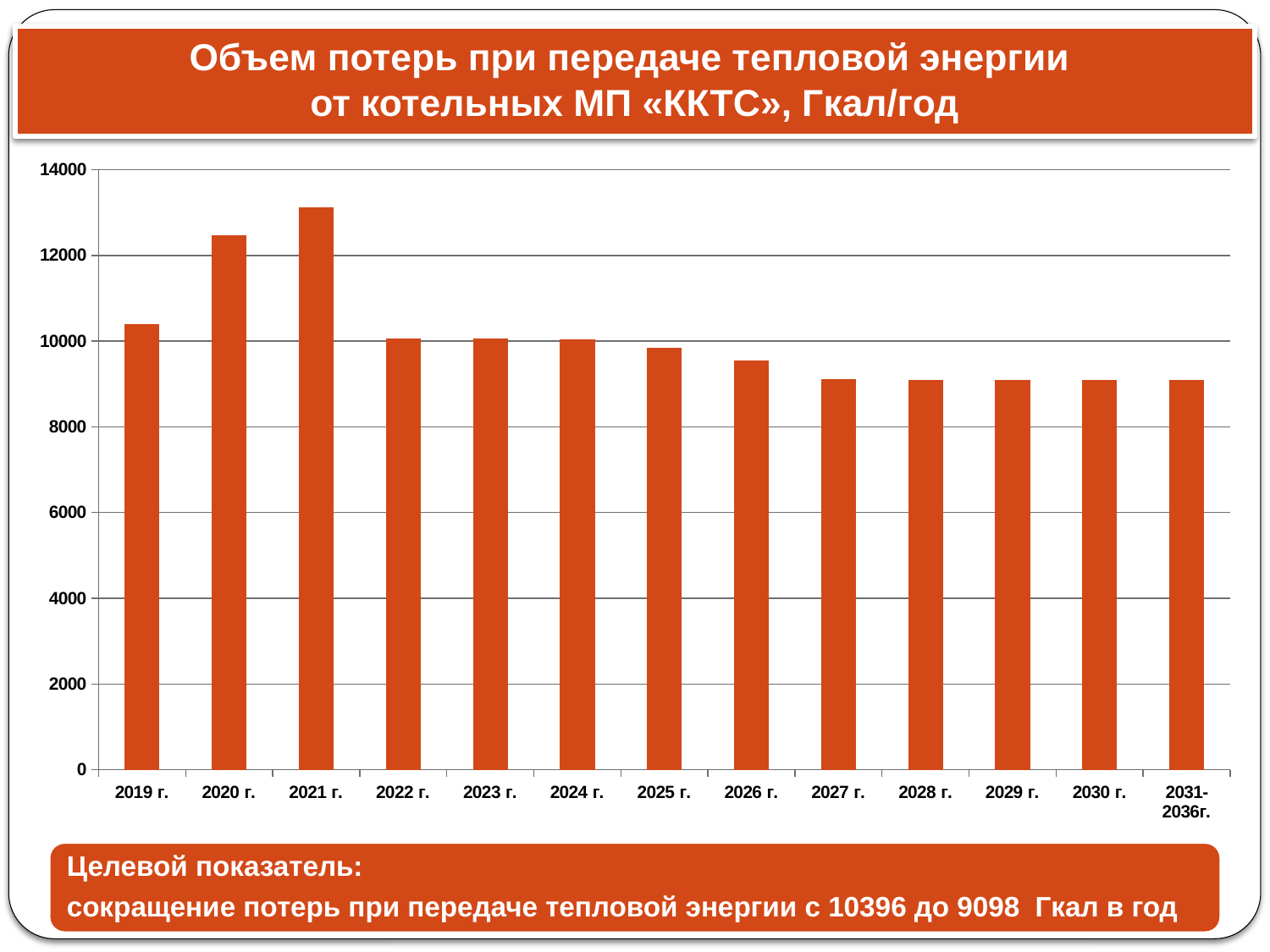

# Объем потерь при передаче тепловой энергии от котельных МП «ККТС», Гкал/год

### Chart

| Category |  |
|---|---|
| 2019 г. | 10396.37 |
| 2020 г. | 12469.37 |
| 2021 г. | 13123.000000000002 |
| 2022 г. | 10055.300000000001 |
| 2023 г. | 10055.300000000001 |
| 2024 г. | 10049.1 |
| 2025 г. | 9848.999999999998 |
| 2026 г. | 9542.0 |
| 2027 г. | 9122.4 |
| 2028 г. | 9098.4 |
| 2029 г. | 9098.4 |
| 2030 г. | 9098.4 |
| 2031-2036г. | 9098.4 |
Целевой показатель:
сокращение потерь при передаче тепловой энергии с 10396 до 9098  Гкал в год